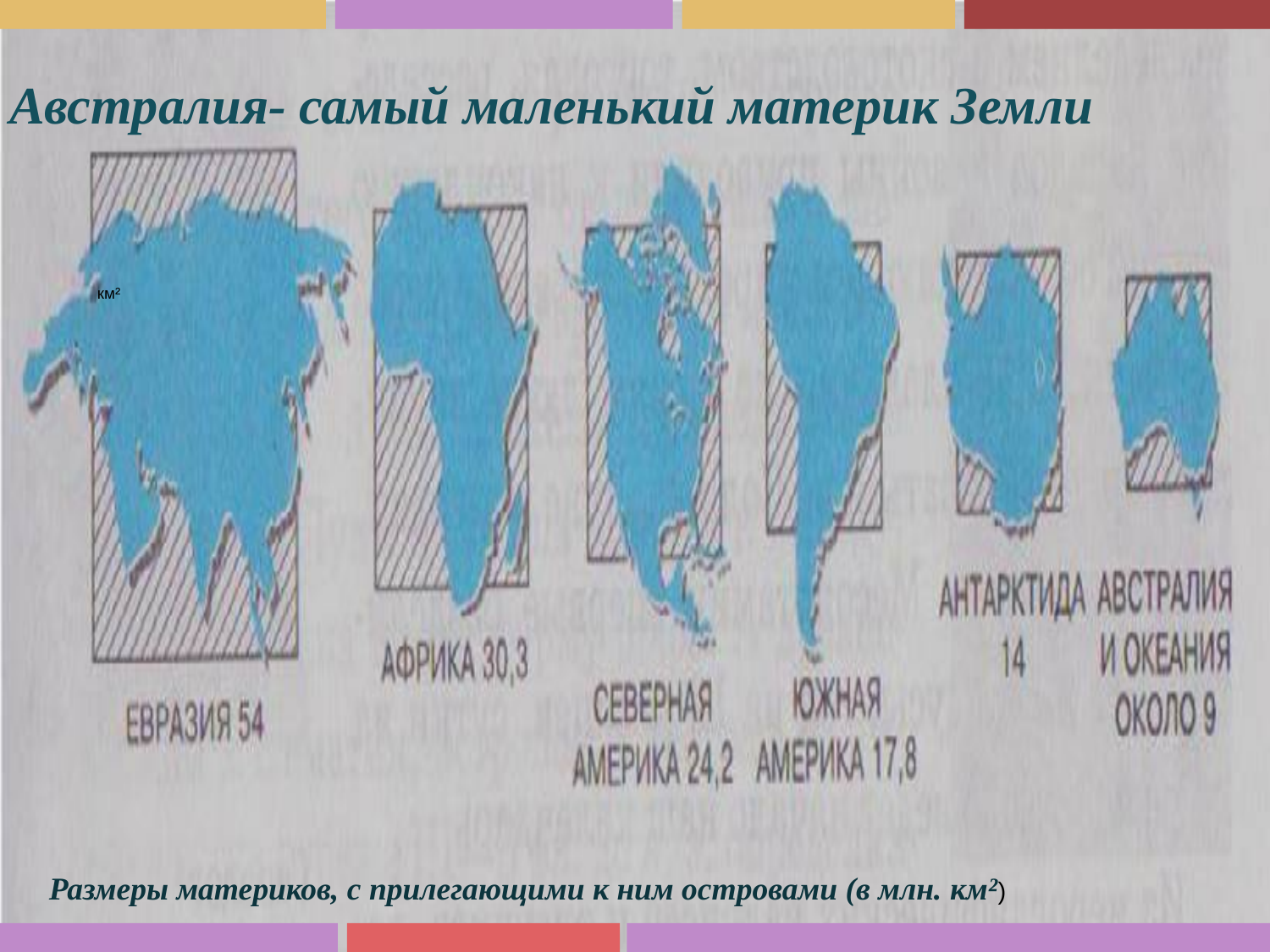

Австралия- самый маленький материк Земли
км²
Размеры материков, с прилегающими к ним островами (в млн. км²)